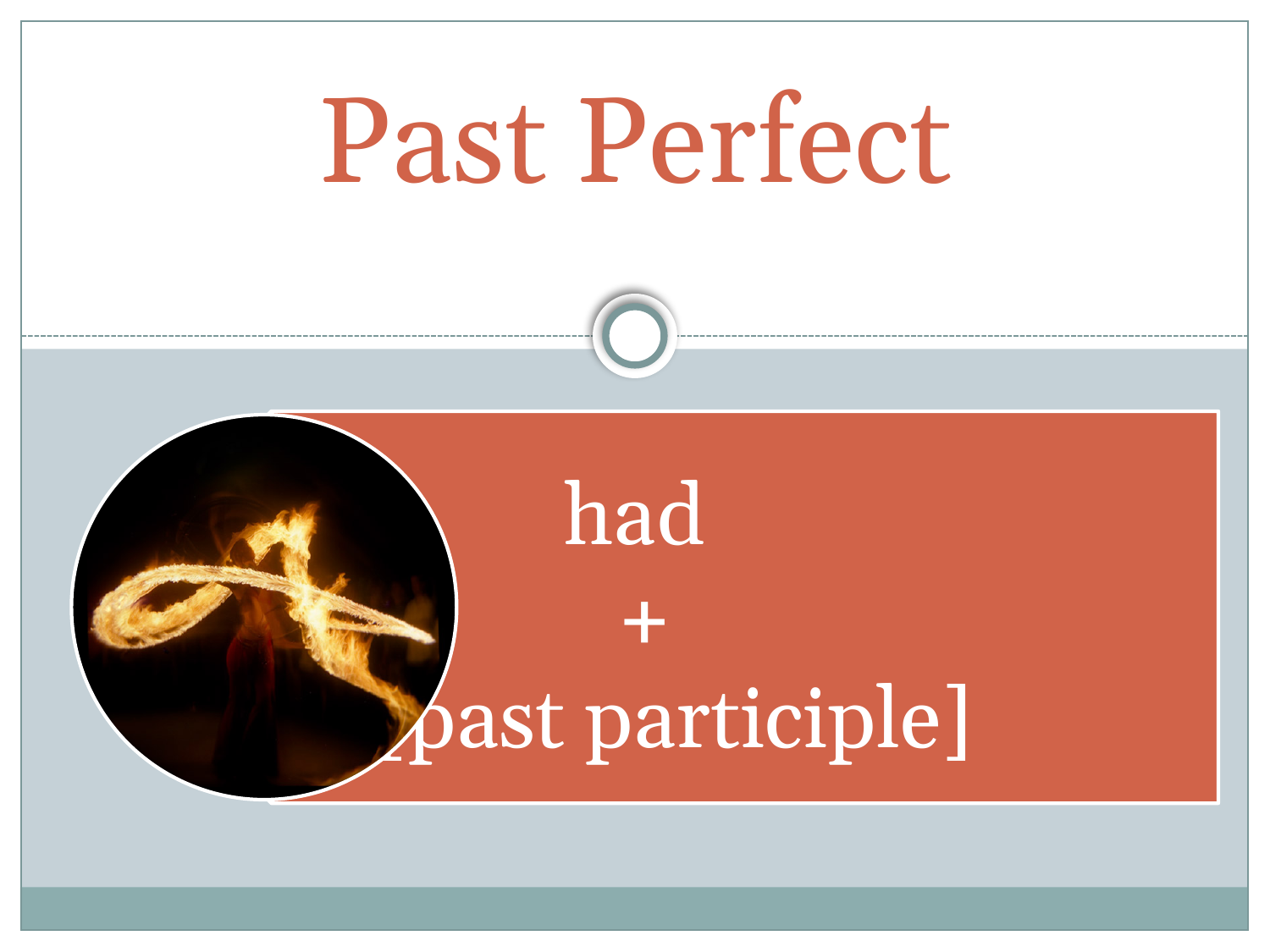

# Past Perfect

had
 +
    [past participle]